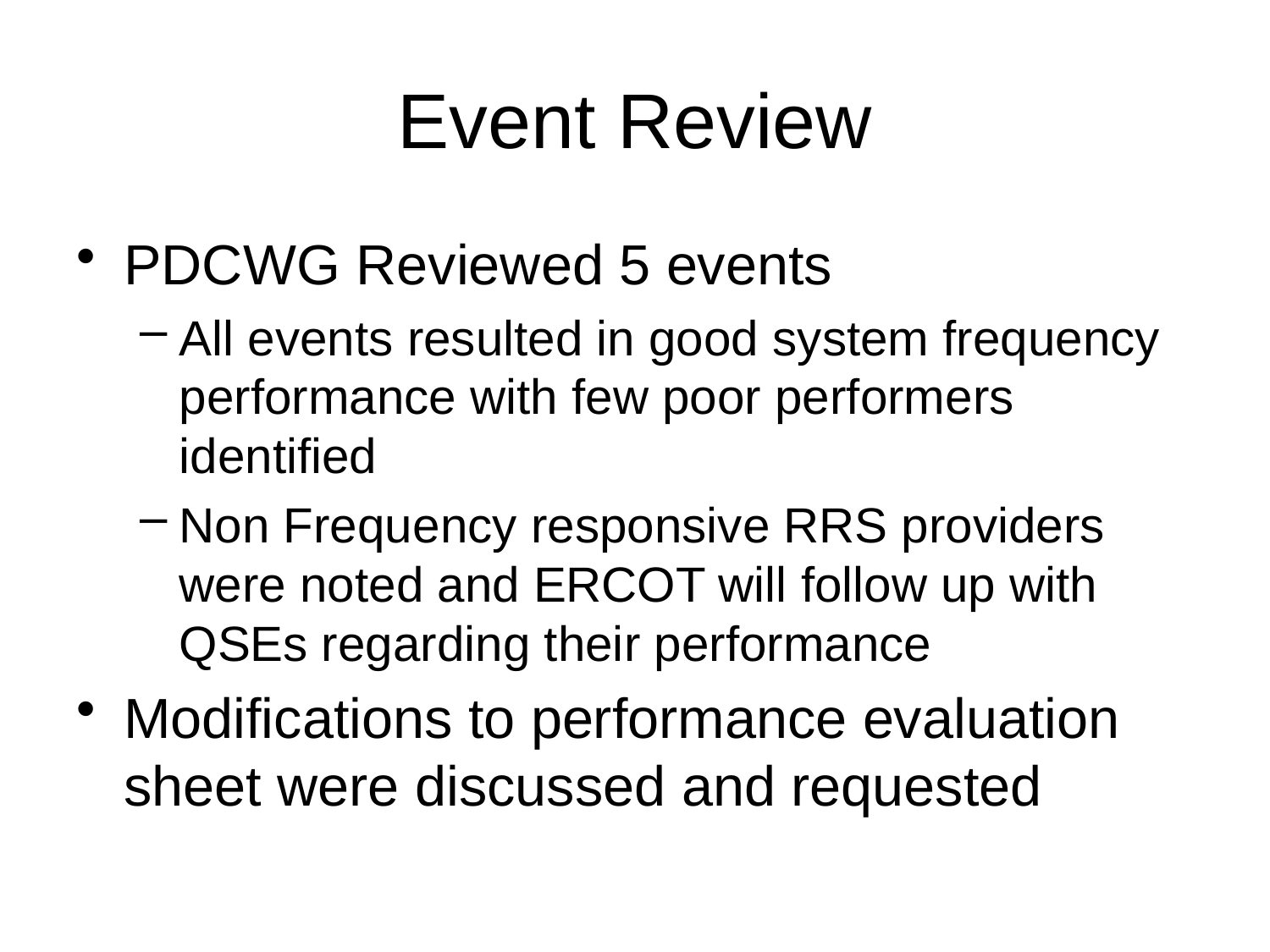

# Event Review
PDCWG Reviewed 5 events
All events resulted in good system frequency performance with few poor performers identified
Non Frequency responsive RRS providers were noted and ERCOT will follow up with QSEs regarding their performance
Modifications to performance evaluation sheet were discussed and requested